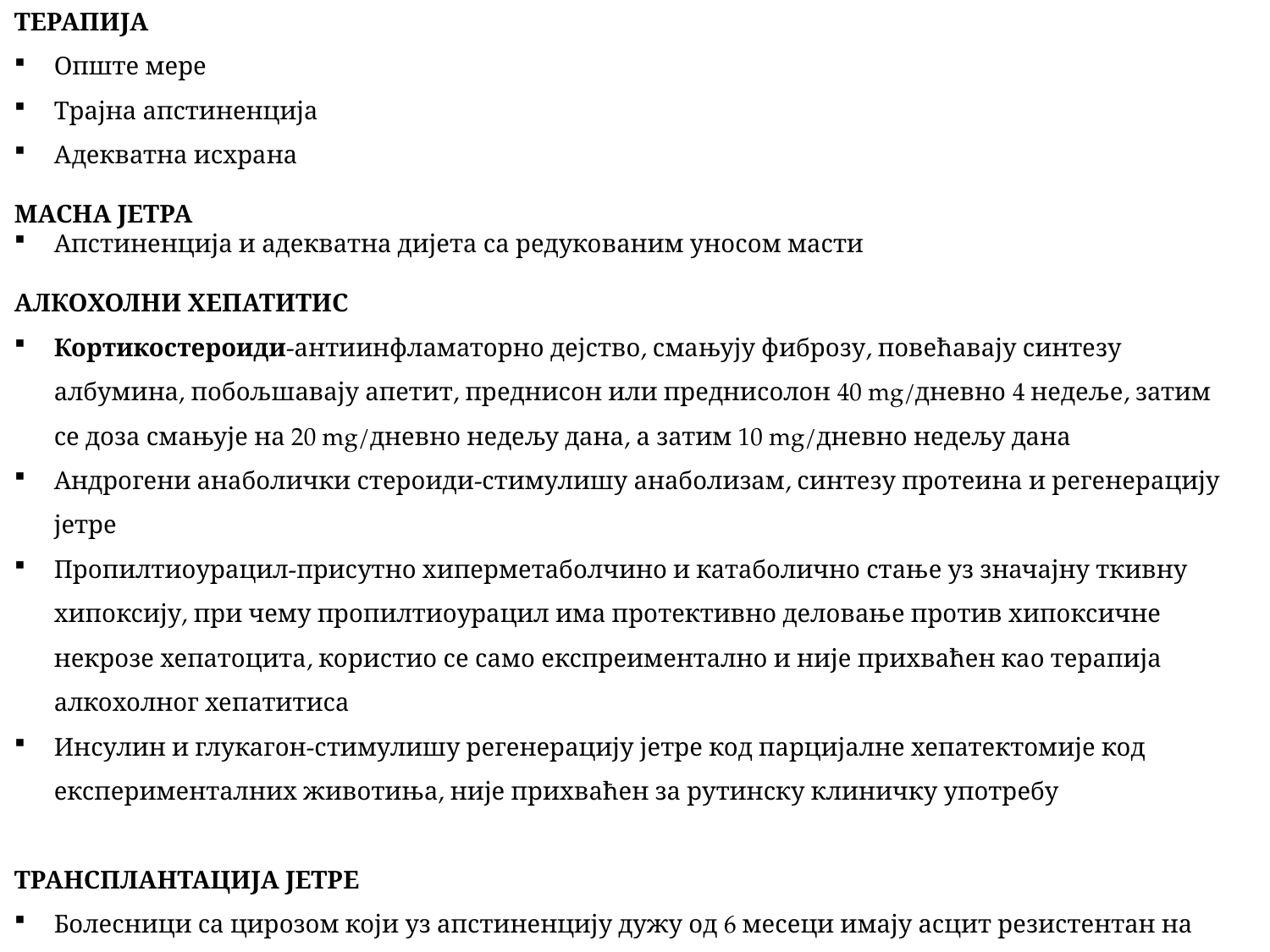

ТЕРАПИЈА
Опште мере
Трајна апстиненција
Адекватна исхрана

МАСНА ЈЕТРА
Апстиненција и адекватна дијета са редукованим уносом масти

АЛКОХОЛНИ ХЕПАТИТИС
Кортикостероиди-антиинфламаторно дејство, смањују фиброзу, повећавају синтезу албумина, побољшавају апетит, преднисон или преднисолон 40 mg/дневно 4 недеље, затим се доза смањује на 20 mg/дневно недељу дана, а затим 10 mg/дневно недељу дана
Андрогени анаболички стероиди-стимулишу анаболизам, синтезу протеина и регенерацију јетре
Пропилтиоурацил-присутно хиперметаболчино и катаболично стање уз значајну ткивну хипоксију, при чему пропилтиоурацил има протективно деловање против хипоксичне некрозе хепатоцита, користио се само експреиментално и није прихваћен као терапија алкохолног хепатитиса
Инсулин и глукагон-стимулишу регенерацију јетре код парцијалне хепатектомије код експерименталних животиња, није прихваћен за рутинску клиничку употребу

ТРАНСПЛАНТАЦИЈА ЈЕТРЕ
Болесници са цирозом који уз апстиненцију дужу од 6 месеци имају асцит резистентан на диуретике, иктерус и енцефалопатију
Период апсолутне апстиненцје од алкохола мора бити најмање 6 месеци